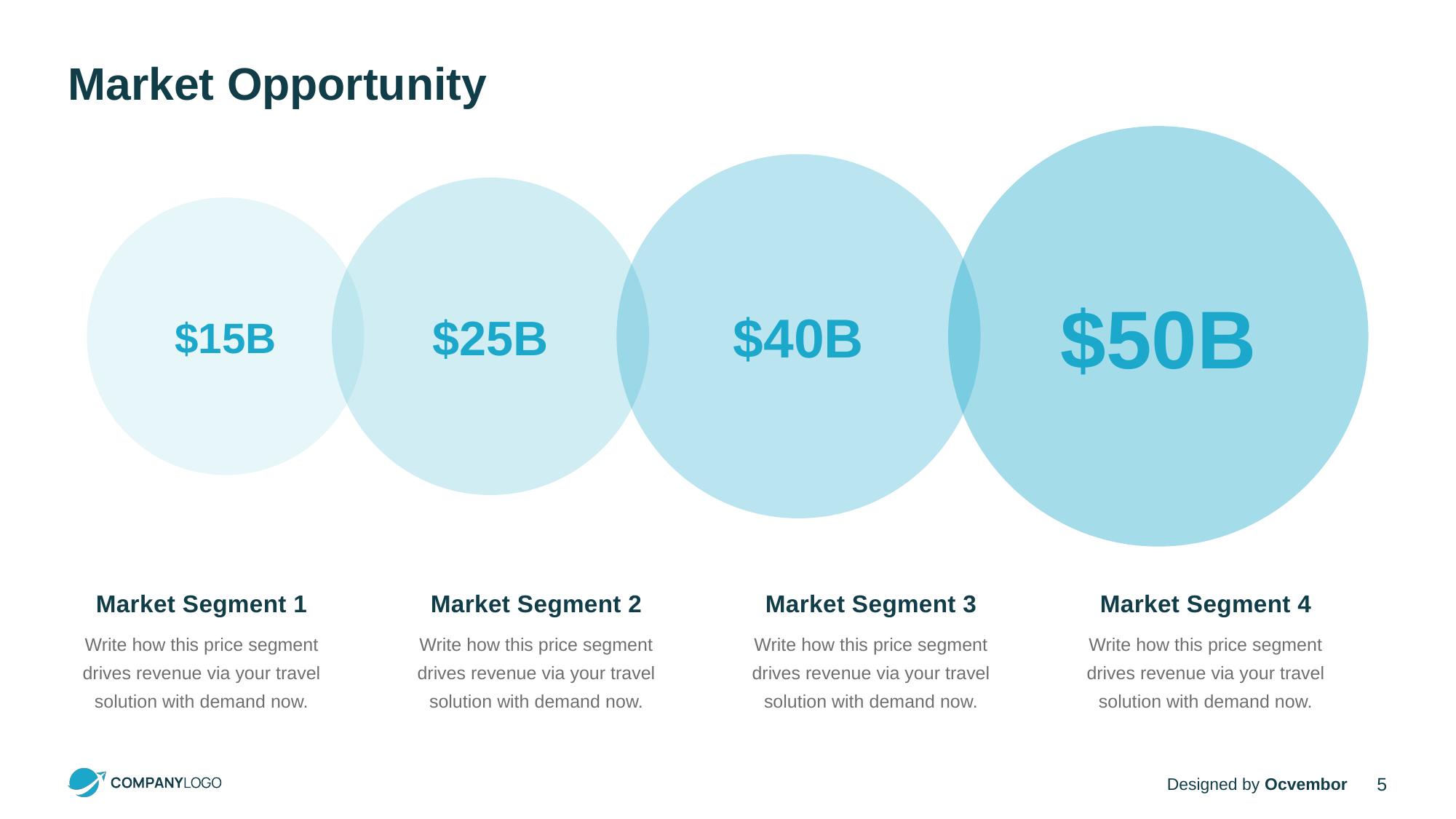

# Market Opportunity
$50B
$40B
$25B
$15B
Market Segment 1
Write how this price segment drives revenue via your travel solution with demand now.
Market Segment 2
Write how this price segment drives revenue via your travel solution with demand now.
Market Segment 3
Write how this price segment drives revenue via your travel solution with demand now.
Market Segment 4
Write how this price segment drives revenue via your travel solution with demand now.